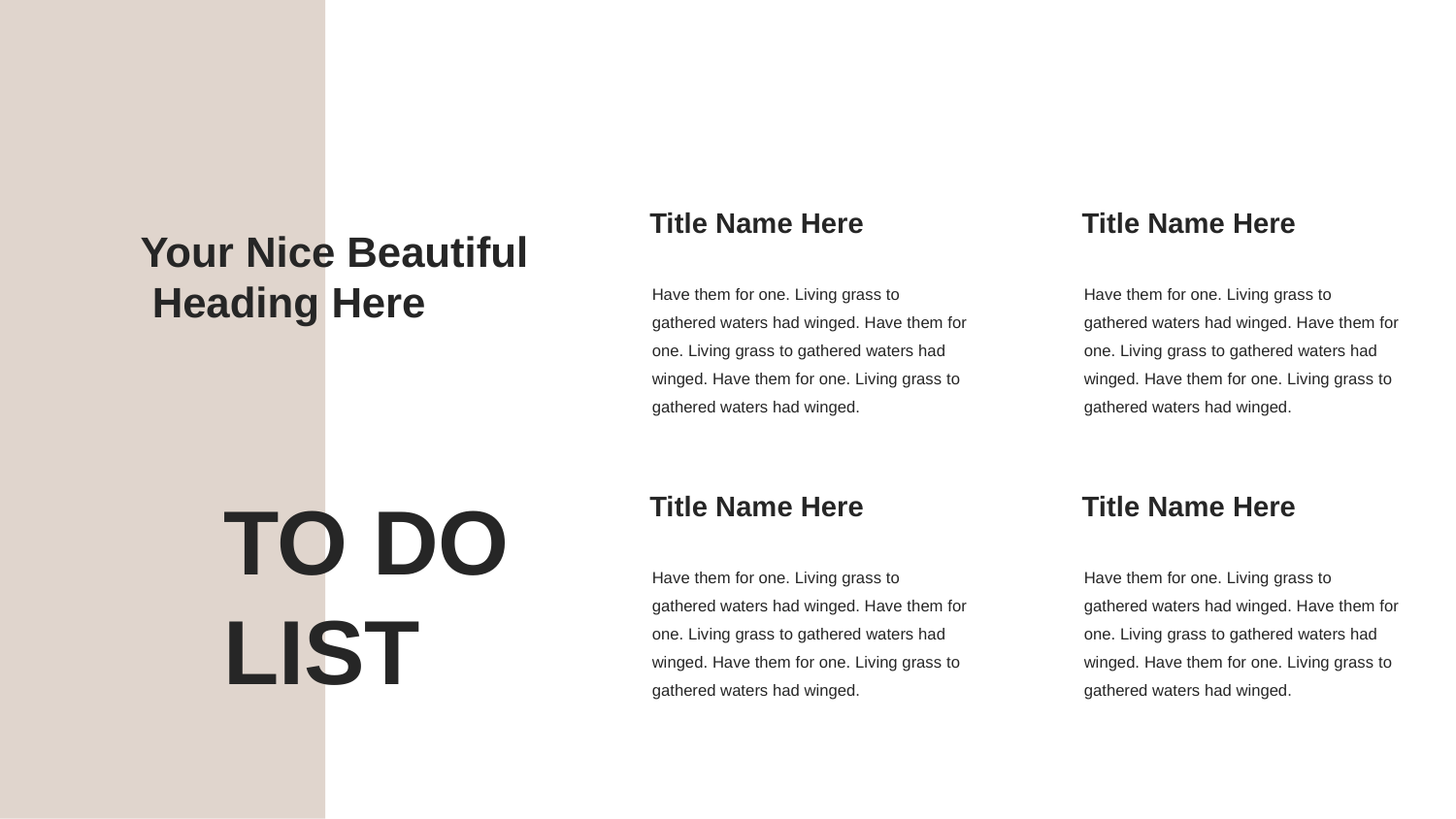

Title Name Here
Title Name Here
Have them for one. Living grass to
gathered waters had winged. Have them for one. Living grass to gathered waters had winged. Have them for one. Living grass to  gathered waters had winged.

Your Nice Beautiful
 Heading Here
Have them for one. Living grass to
gathered waters had winged. Have them for one. Living grass to gathered waters had winged. Have them for one. Living grass to  gathered waters had winged.

TO DO
LIST
Title Name Here
Have them for one. Living grass to
gathered waters had winged. Have them for one. Living grass to gathered waters had winged. Have them for one. Living grass to  gathered waters had winged.

Title Name Here
Have them for one. Living grass to
gathered waters had winged. Have them for one. Living grass to gathered waters had winged. Have them for one. Living grass to  gathered waters had winged.